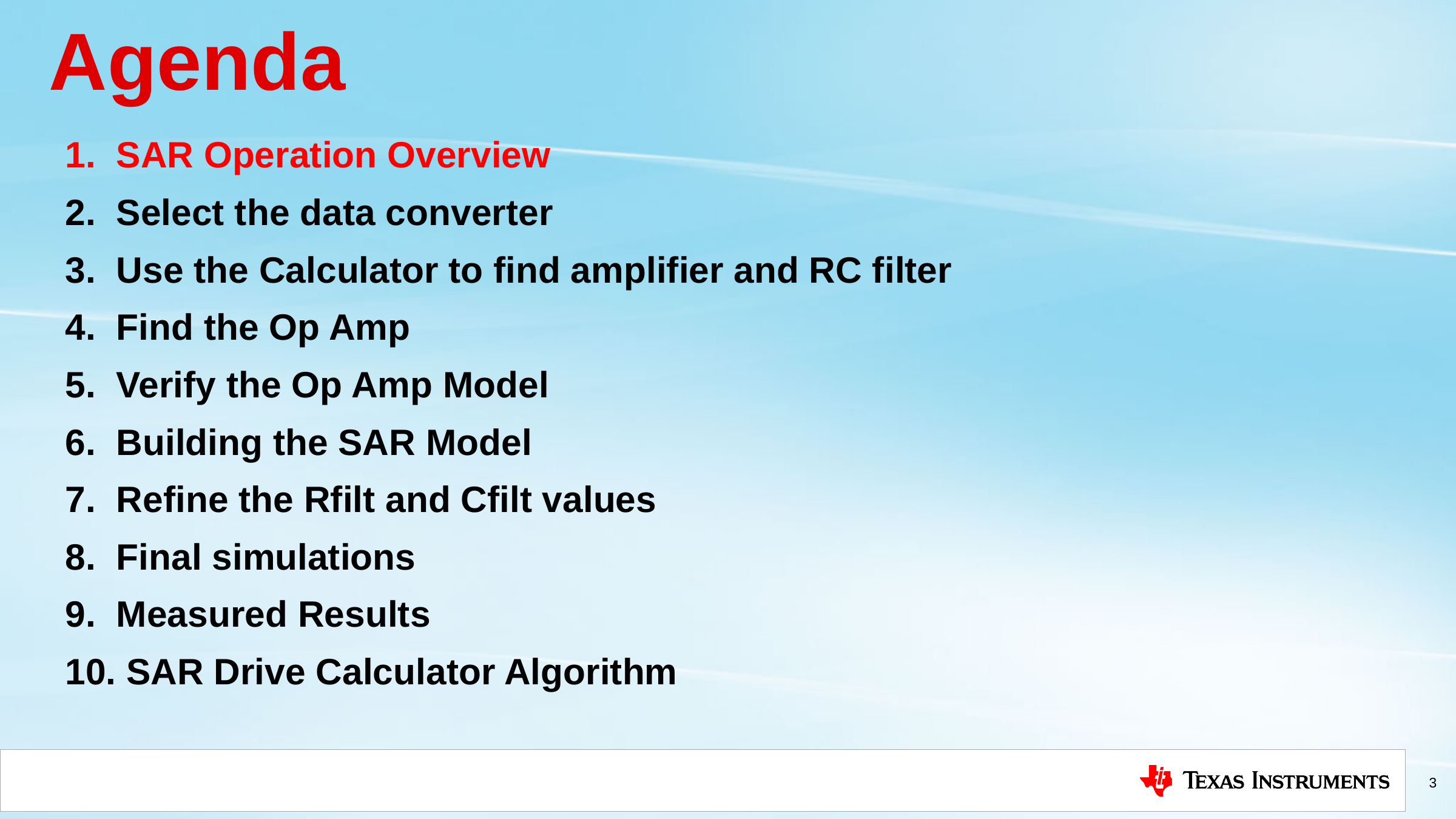

Agenda
SAR Operation Overview
Select the data converter
Use the Calculator to find amplifier and RC filter
Find the Op Amp
Verify the Op Amp Model
Building the SAR Model
Refine the Rfilt and Cfilt values
Final simulations
Measured Results
 SAR Drive Calculator Algorithm
3